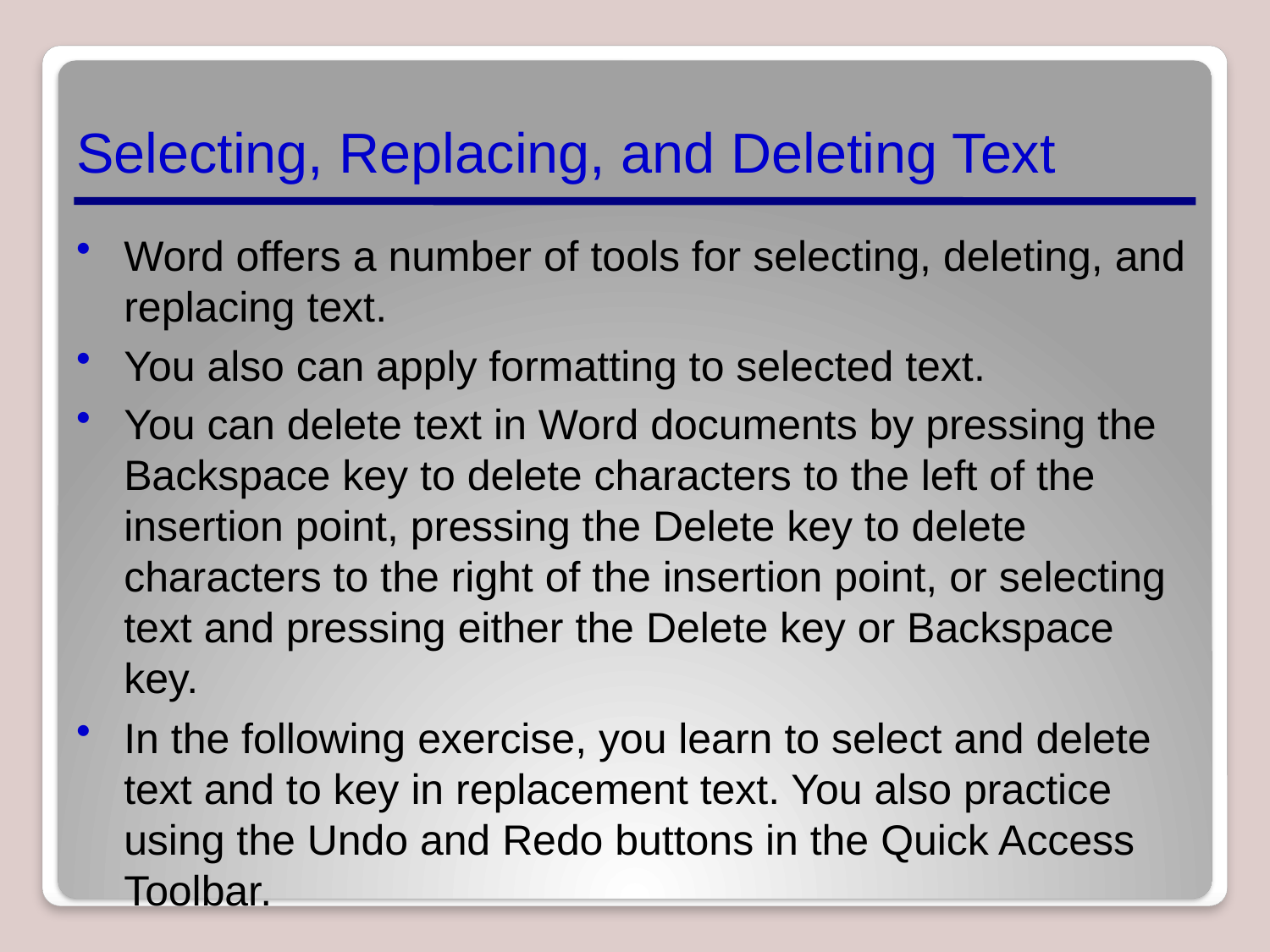

# Selecting, Replacing, and Deleting Text
Word offers a number of tools for selecting, deleting, and replacing text.
You also can apply formatting to selected text.
You can delete text in Word documents by pressing the Backspace key to delete characters to the left of the insertion point, pressing the Delete key to delete characters to the right of the insertion point, or selecting text and pressing either the Delete key or Backspace key.
In the following exercise, you learn to select and delete text and to key in replacement text. You also practice using the Undo and Redo buttons in the Quick Access Toolbar.